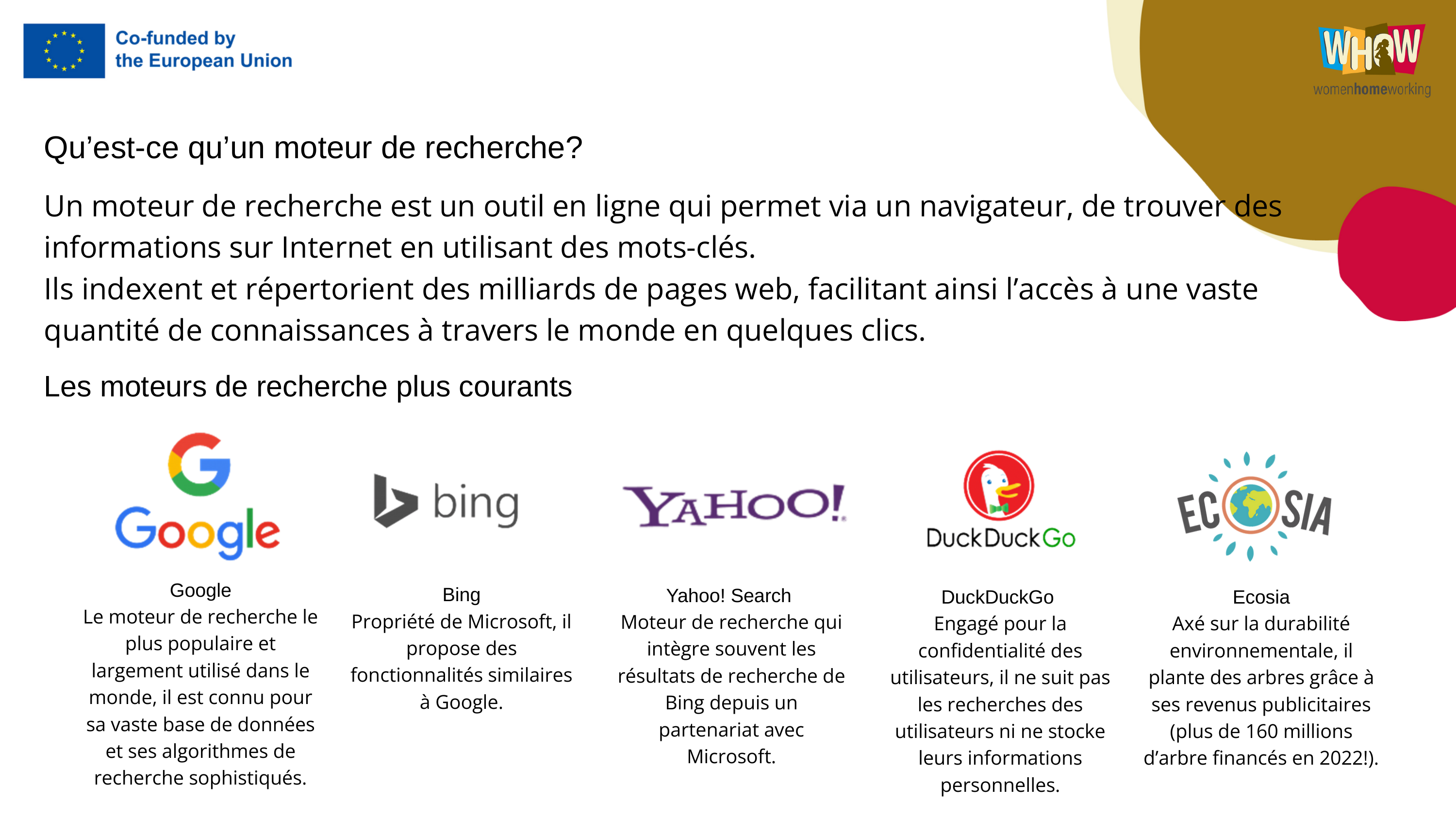

Qu’est-ce qu’un moteur de recherche?
Un moteur de recherche est un outil en ligne qui permet via un navigateur, de trouver des informations sur Internet en utilisant des mots-clés.
Ils indexent et répertorient des milliards de pages web, facilitant ainsi l’accès à une vaste
quantité de connaissances à travers le monde en quelques clics.
Les moteurs de recherche plus courants

Google
Le moteur de recherche le plus populaire et largement utilisé dans le monde, il est connu pour sa vaste base de données et ses algorithmes de recherche sophistiqués.

Bing
Propriété de Microsoft, il propose des fonctionnalités similaires à Google.

Yahoo! Search
Moteur de recherche qui intègre souvent les résultats de recherche de Bing depuis un partenariat avec Microsoft.
DuckDuckGo
Engagé pour la confidentialité des utilisateurs, il ne suit pas les recherches des utilisateurs ni ne stocke leurs informations personnelles.

Ecosia
Axé sur la durabilité environnementale, il plante des arbres grâce à ses revenus publicitaires (plus de 160 millions d’arbre financés en 2022!).